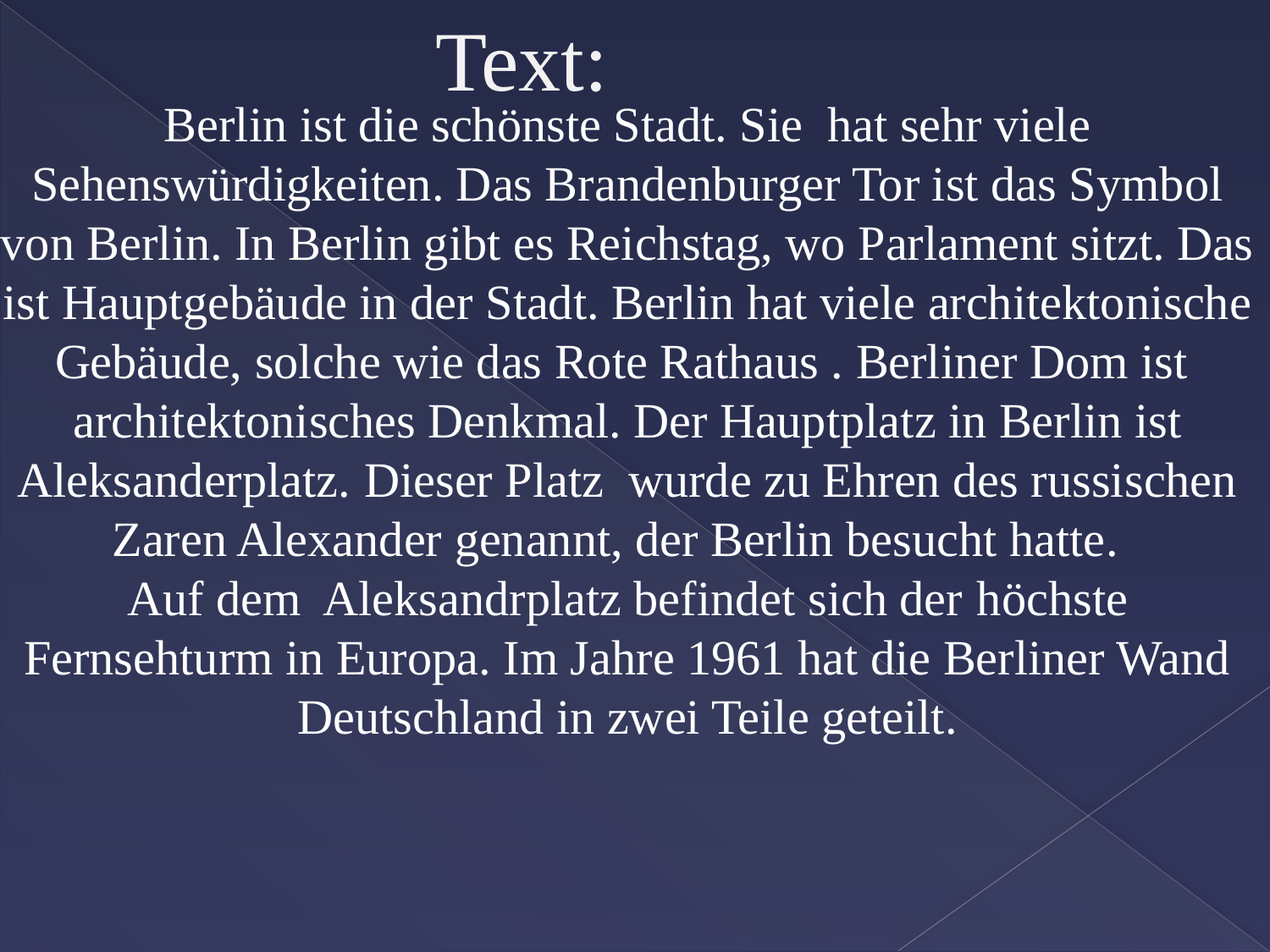

# Text:
Berlin ist die schönste Stadt. Sie  hat sehr viele
Sehenswürdigkeiten. Das Brandenburger Tor ist das Symbol von Berlin. In Berlin gibt es Reichstag, wo Parlament sitzt. Das ist Hauptgebäude in der Stadt. Berlin hat viele architektonische Gebäude, solche wie das Rote Rathaus . Berliner Dom ist  architektonisches Denkmal. Der Hauptplatz in Berlin ist Aleksanderplatz. Dieser Platz  wurde zu Ehren des russischen Zaren Alexander genannt, der Berlin besucht hatte.
Auf dem  Aleksandrplatz befindet sich der höchste Fernsehturm in Europa. Im Jahre 1961 hat die Berliner Wand Deutschland in zwei Teile geteilt.